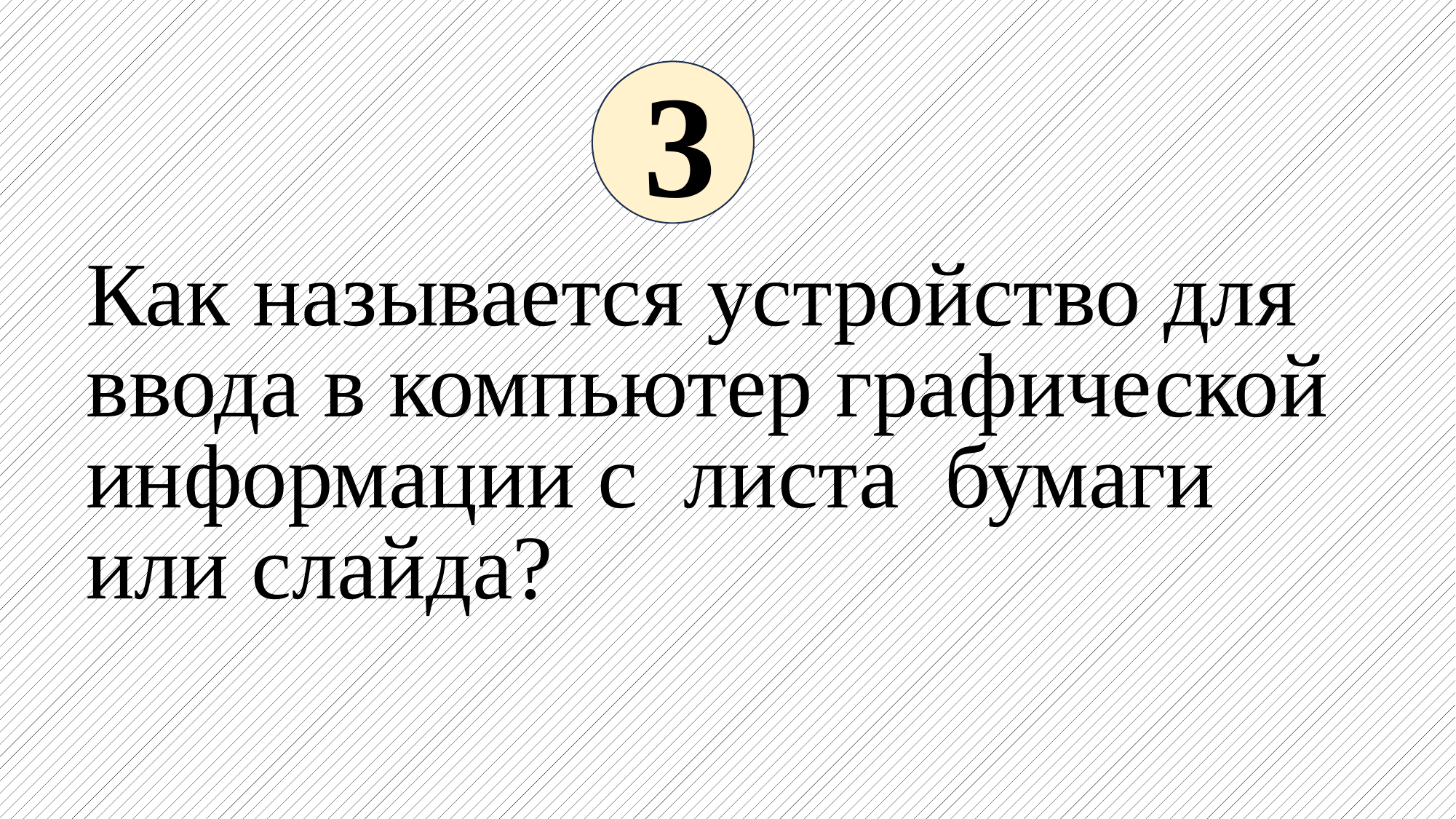

3

Как называется устройство для ввода в компьютер графической информации с  листа  бумаги или слайда?